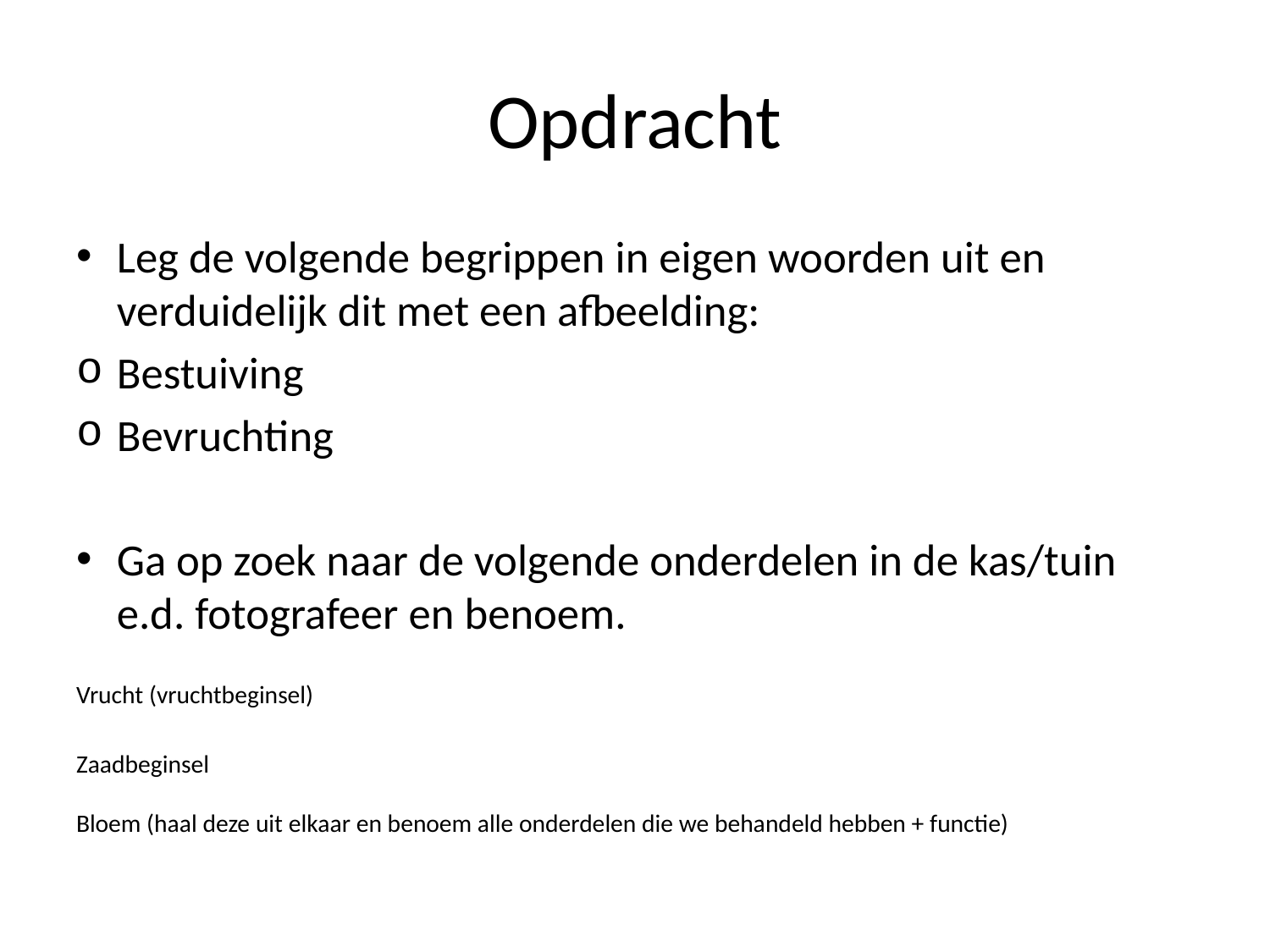

# Opdracht
Leg de volgende begrippen in eigen woorden uit en verduidelijk dit met een afbeelding:
Bestuiving
Bevruchting

Ga op zoek naar de volgende onderdelen in de kas/tuin e.d. fotografeer en benoem.

Vrucht (vruchtbeginsel)

Zaadbeginsel
Bloem (haal deze uit elkaar en benoem alle onderdelen die we behandeld hebben + functie)